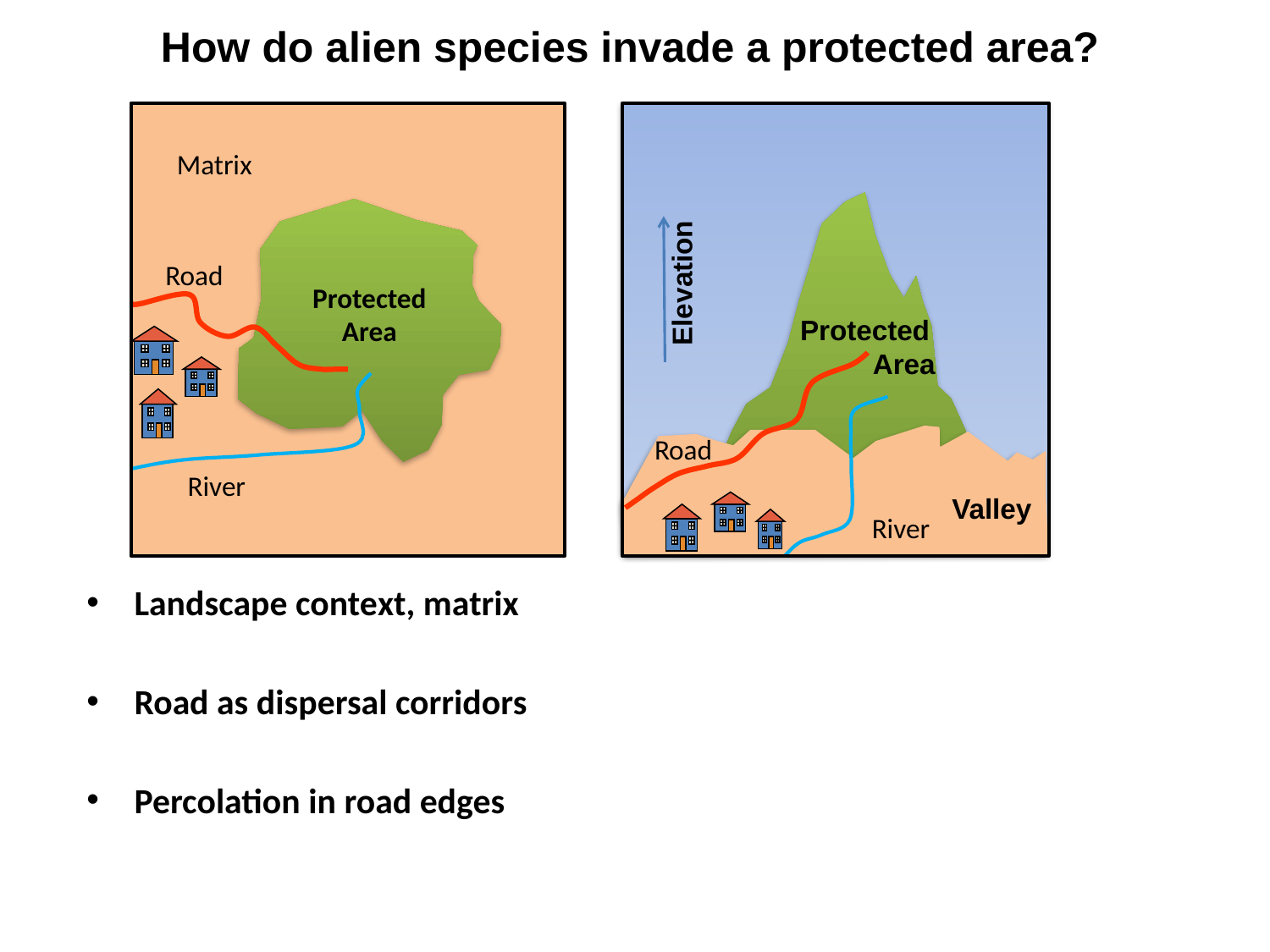

How do alien species invade a protected area?

Matrix

Protected
Area

Road
Elevation

Protected
          Area

Road
River
Valley

River

Landscape context, matrix

Road as dispersal corridors

Percolation in road edges